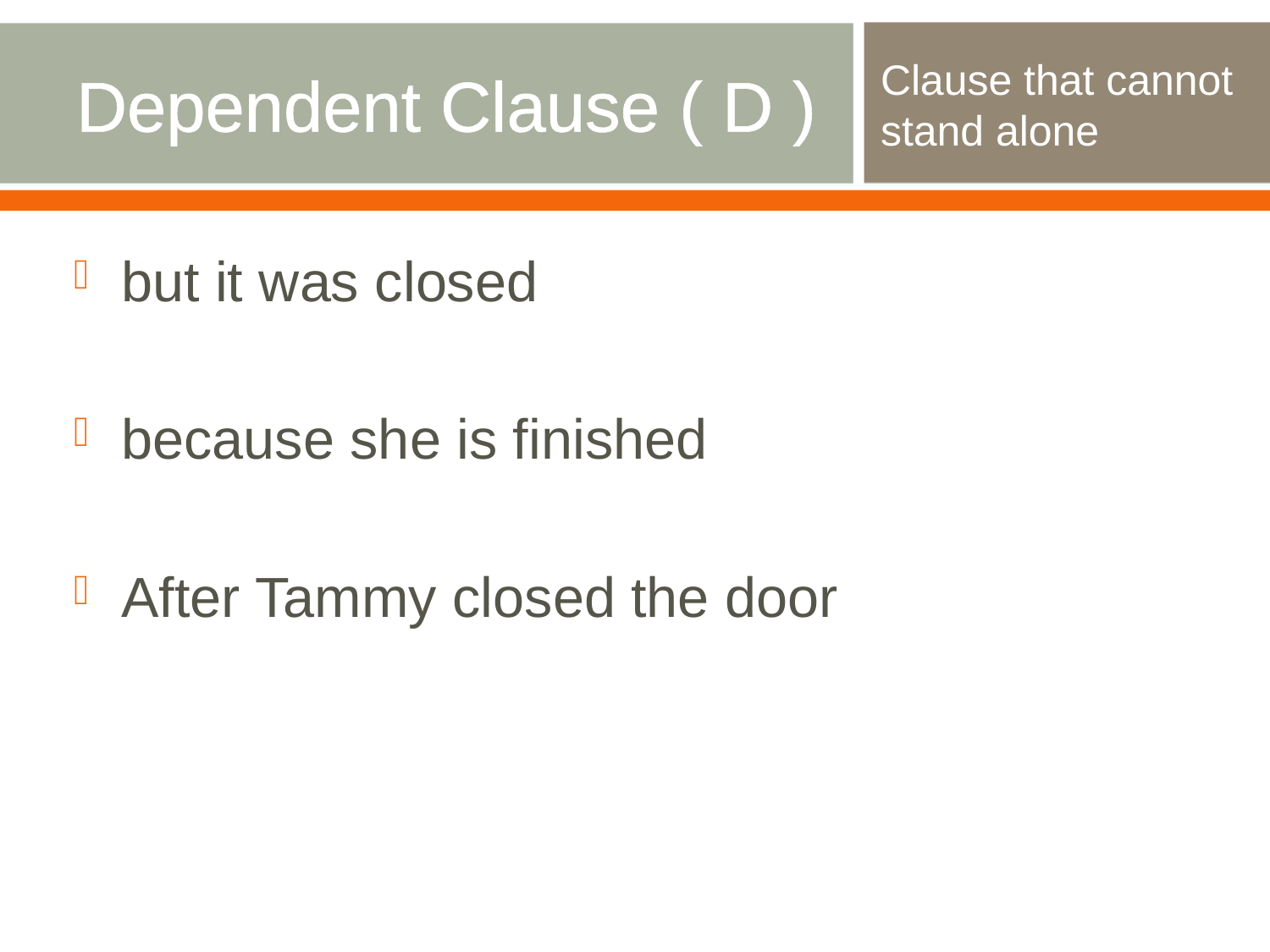

# Dependent Clause ( D )
Clause that cannot stand alone
but it was closed

because she is finished

After Tammy closed the door